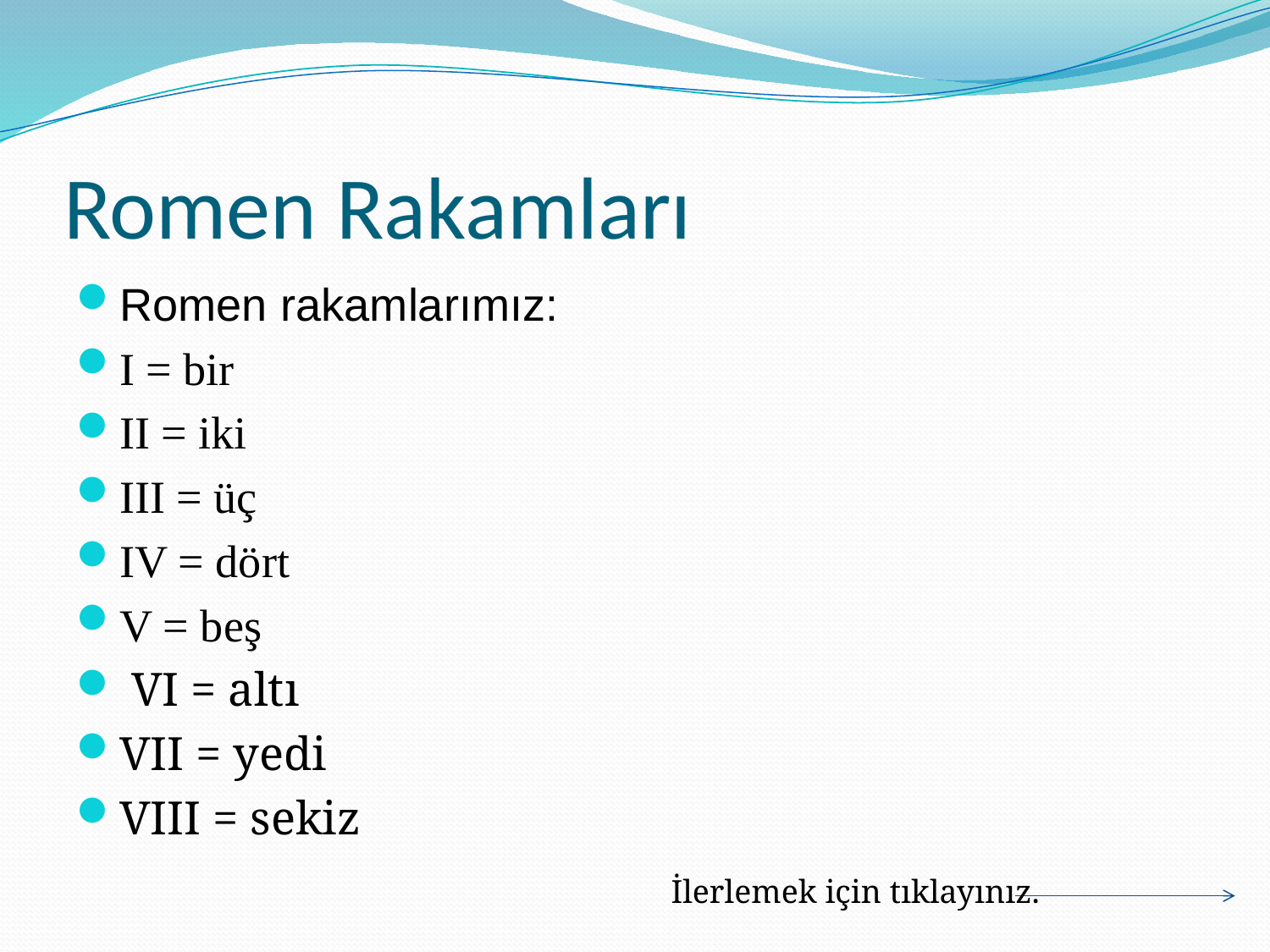

# Romen Rakamları
Romen rakamlarımız:
I = bir
II = iki
III = üç
IV = dört
V = beş
 VI = altı
VII = yedi
VIII = sekiz
İlerlemek için tıklayınız.